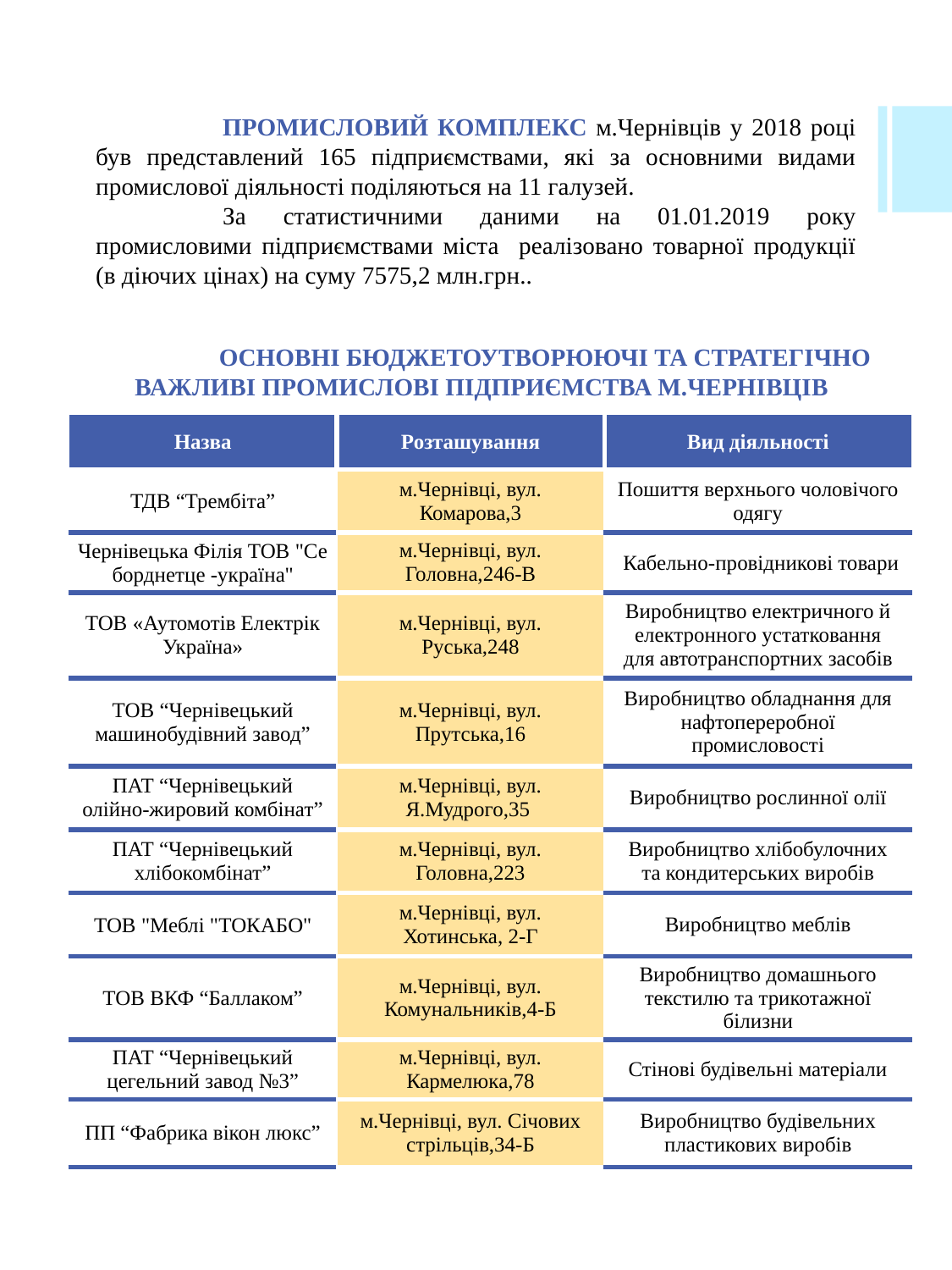

ПРОМИСЛОВИЙ КОМПЛЕКС м.Чернівців у 2018 році був представлений 165 підприємствами, які за основними видами промислової діяльності поділяються на 11 галузей.
	За статистичними даними на 01.01.2019 року промисловими підприємствами міста  реалізовано товарної продукції (в діючих цінах) на суму 7575,2 млн.грн..

#
	ОСНОВНІ БЮДЖЕТОУТВОРЮЮЧІ ТА СТРАТЕГІЧНО ВАЖЛИВІ ПРОМИСЛОВІ ПІДПРИЄМСТВА М.ЧЕРНІВЦІВ

| Назва | Розташування | Вид діяльності |
| --- | --- | --- |
| ТДВ “Трембіта” | м.Чернівці, вул. Комарова,3 | Пошиття верхнього чоловічого одягу |
| Чернiвецька Фiлiя ТОВ "Се борднетце -україна" | м.Чернівці, вул. Головна,246-В | Кабельно-провідникові товари |
| ТОВ «Аутомотів Електрік Україна» | м.Чернівці, вул. Руська,248 | Виробництво електричного й електронного устатковання для автотранспортних засобів |
| ТОВ “Чернівецький машинобудівний завод” | м.Чернівці, вул. Прутська,16 | Виробництво обладнання для нафтопереробної промисловості |
| ПАТ “Чернівецький олійно-жировий комбінат” | м.Чернівці, вул. Я.Мудрого,35 | Виробництво рослинної олії |
| ПАТ “Чернівецький хлібокомбінат” | м.Чернівці, вул. Головна,223 | Виробництво хлібобулочних та кондитерських виробів |
| ТОВ "Меблi "ТОКАБО" | м.Чернівці, вул. Хотинська, 2-Г | Виробництво меблів |
| ТОВ ВКФ “Баллаком” | м.Чернівці, вул. Комунальників,4-Б | Виробництво домашнього текстилю та трикотажної білизни |
| ПАТ “Чернівецький цегельний завод №3” | м.Чернівці, вул. Кармелюка,78 | Стінові будівельні матеріали |
| ПП “Фабрика вікон люкс” | м.Чернівці, вул. Січових стрільців,34-Б | Виробництво будівельних пластикових виробів |